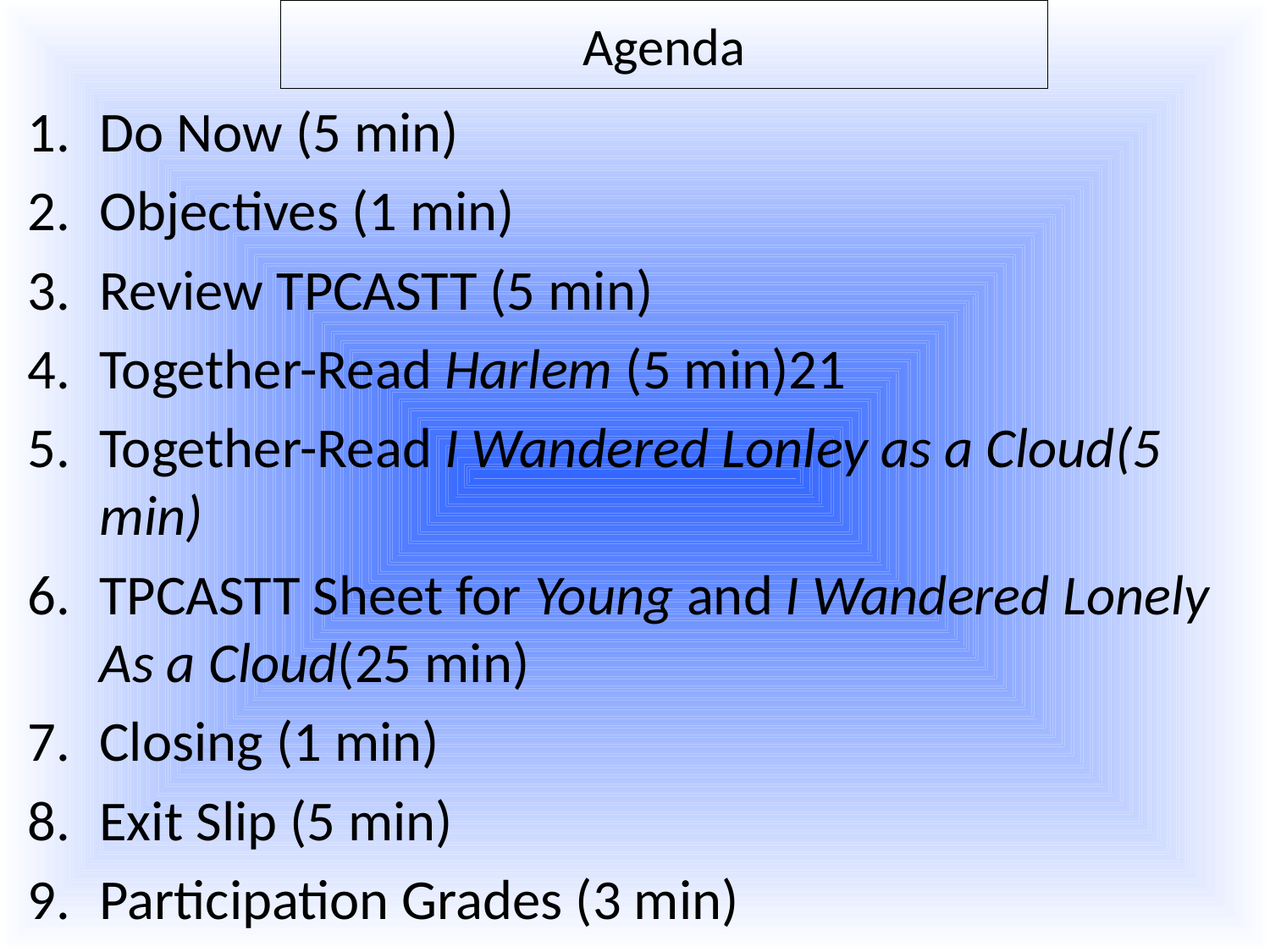

Agenda
Do Now (5 min)
Objectives (1 min)
Review TPCASTT (5 min)
Together-Read Harlem (5 min)21
Together-Read I Wandered Lonley as a Cloud(5 min)
TPCASTT Sheet for Young and I Wandered Lonely As a Cloud(25 min)
Closing (1 min)
Exit Slip (5 min)
Participation Grades (3 min)